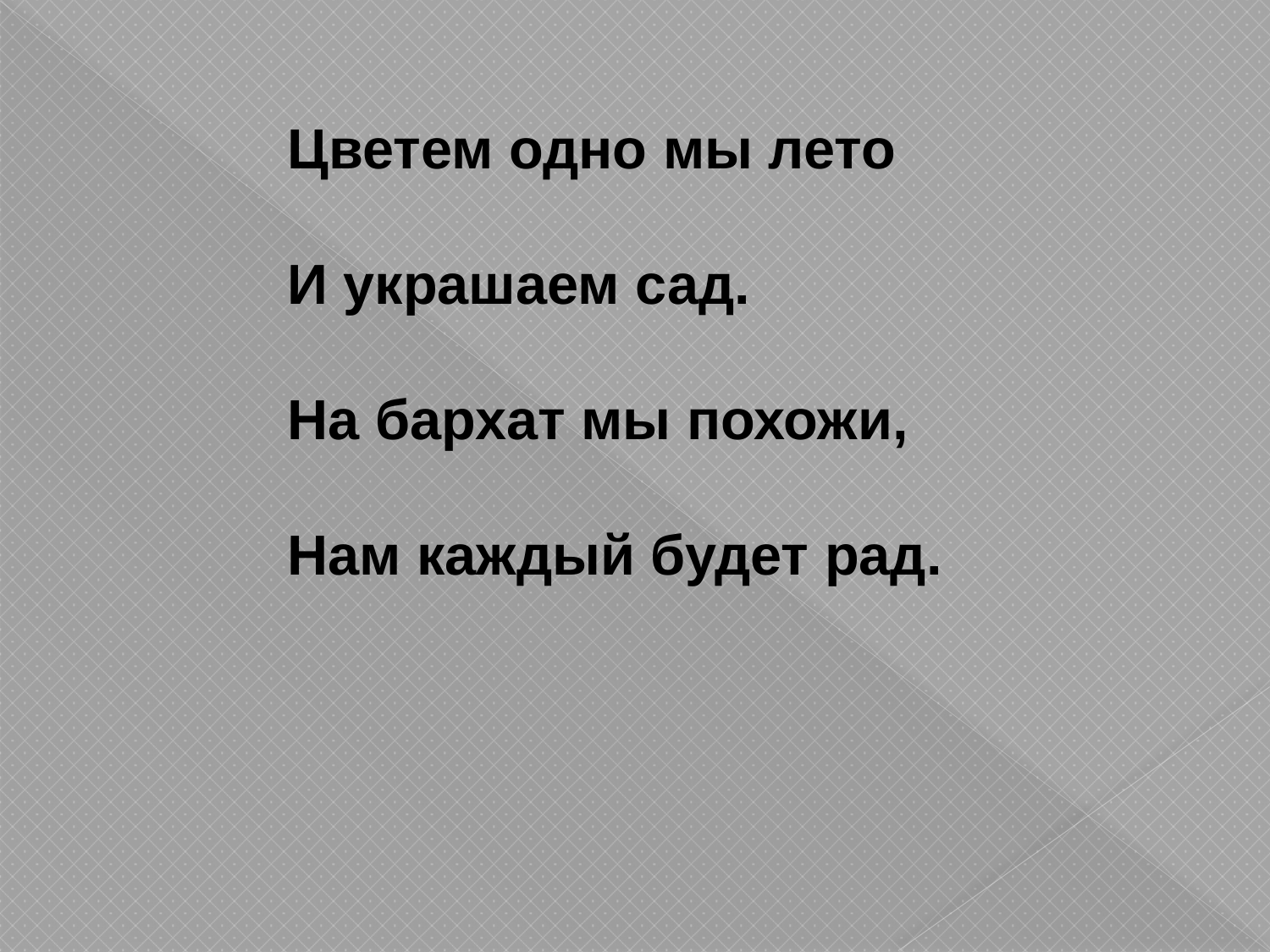

Цветем одно мы лето

И украшаем сад.

На бархат мы похожи,

Нам каждый будет рад.